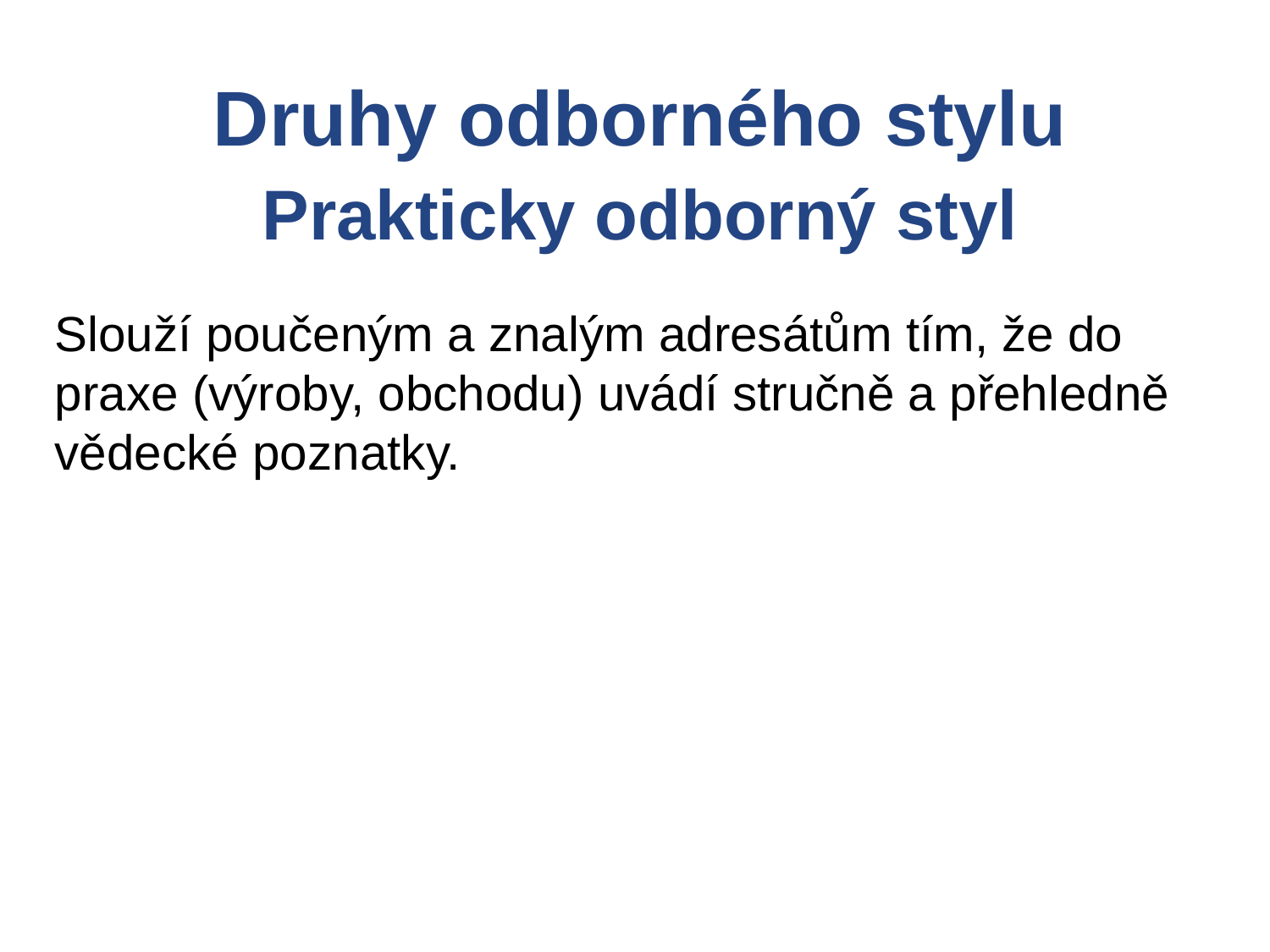

Druhy odborného stylu
Prakticky odborný styl
Slouží poučeným a znalým adresátům tím, že do praxe (výroby, obchodu) uvádí stručně a přehledně vědecké poznatky.